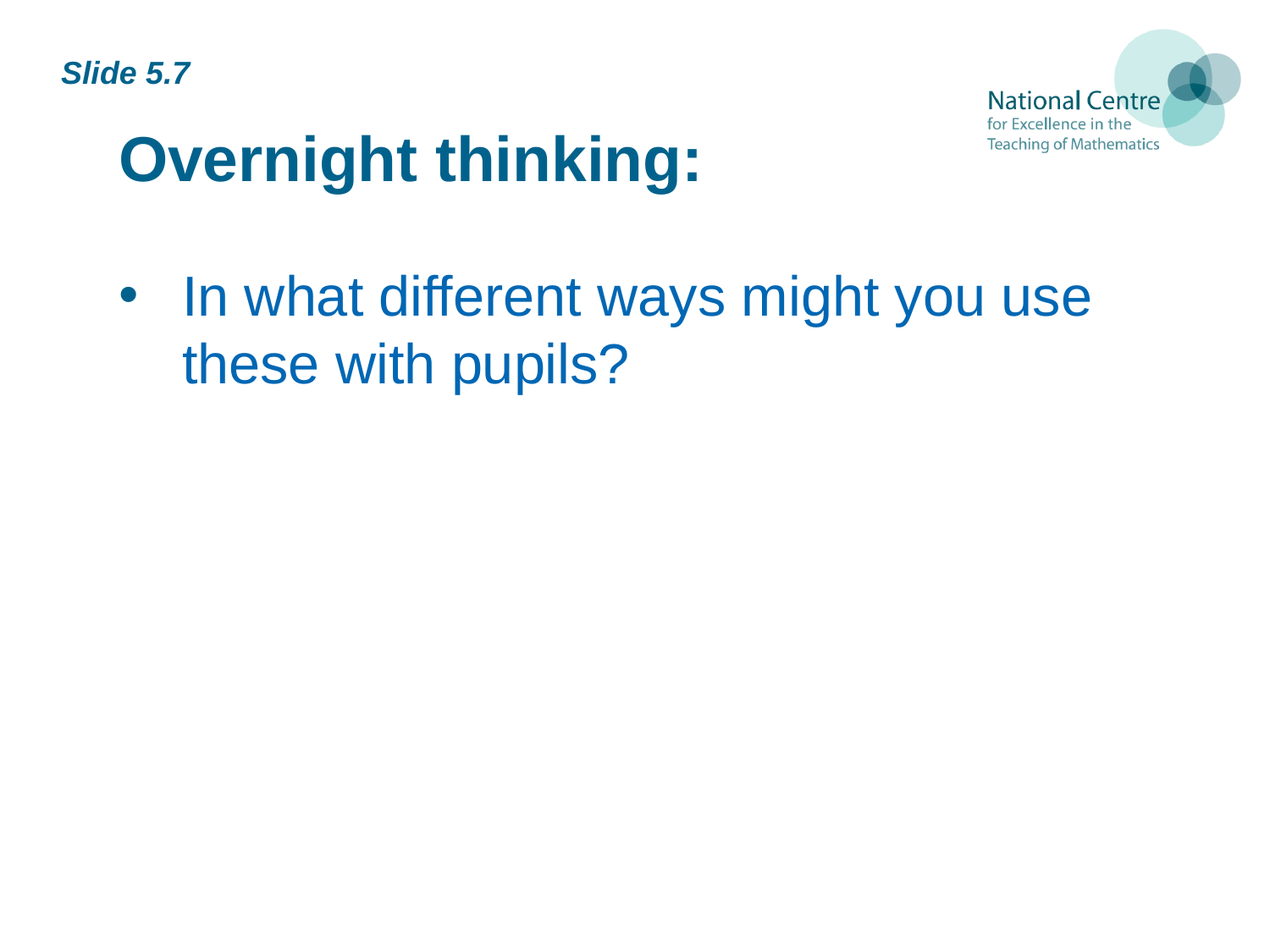

# Overnight thinking:
Slide 5.7
In what different ways might you use these with pupils?